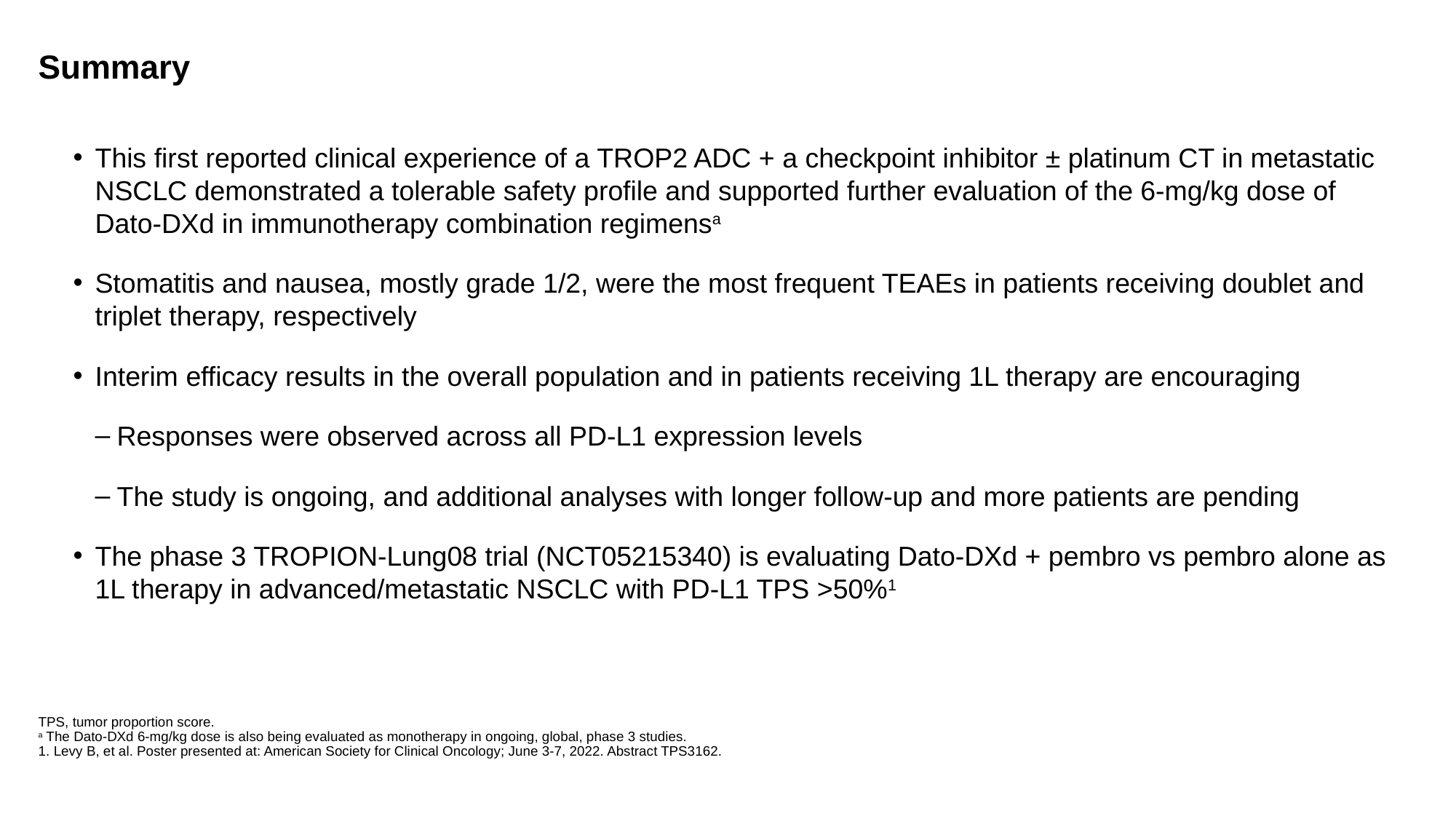

Summary
This first reported clinical experience of a TROP2 ADC + a checkpoint inhibitor ± platinum CT in metastatic NSCLC demonstrated a tolerable safety profile and supported further evaluation of the 6-mg/kg dose of Dato-DXd in immunotherapy combination regimensa
Stomatitis and nausea, mostly grade 1/2, were the most frequent TEAEs in patients receiving doublet and triplet therapy, respectively
Interim efficacy results in the overall population and in patients receiving 1L therapy are encouraging
Responses were observed across all PD-L1 expression levels
The study is ongoing, and additional analyses with longer follow-up and more patients are pending
The phase 3 TROPION-Lung08 trial (NCT05215340) is evaluating Dato-DXd + pembro vs pembro alone as 1L therapy in advanced/metastatic NSCLC with PD-L1 TPS >50%1

TPS, tumor proportion score.
a The Dato-DXd 6-mg/kg dose is also being evaluated as monotherapy in ongoing, global, phase 3 studies.
1. Levy B, et al. Poster presented at: American Society for Clinical Oncology; June 3-7, 2022. Abstract TPS3162.